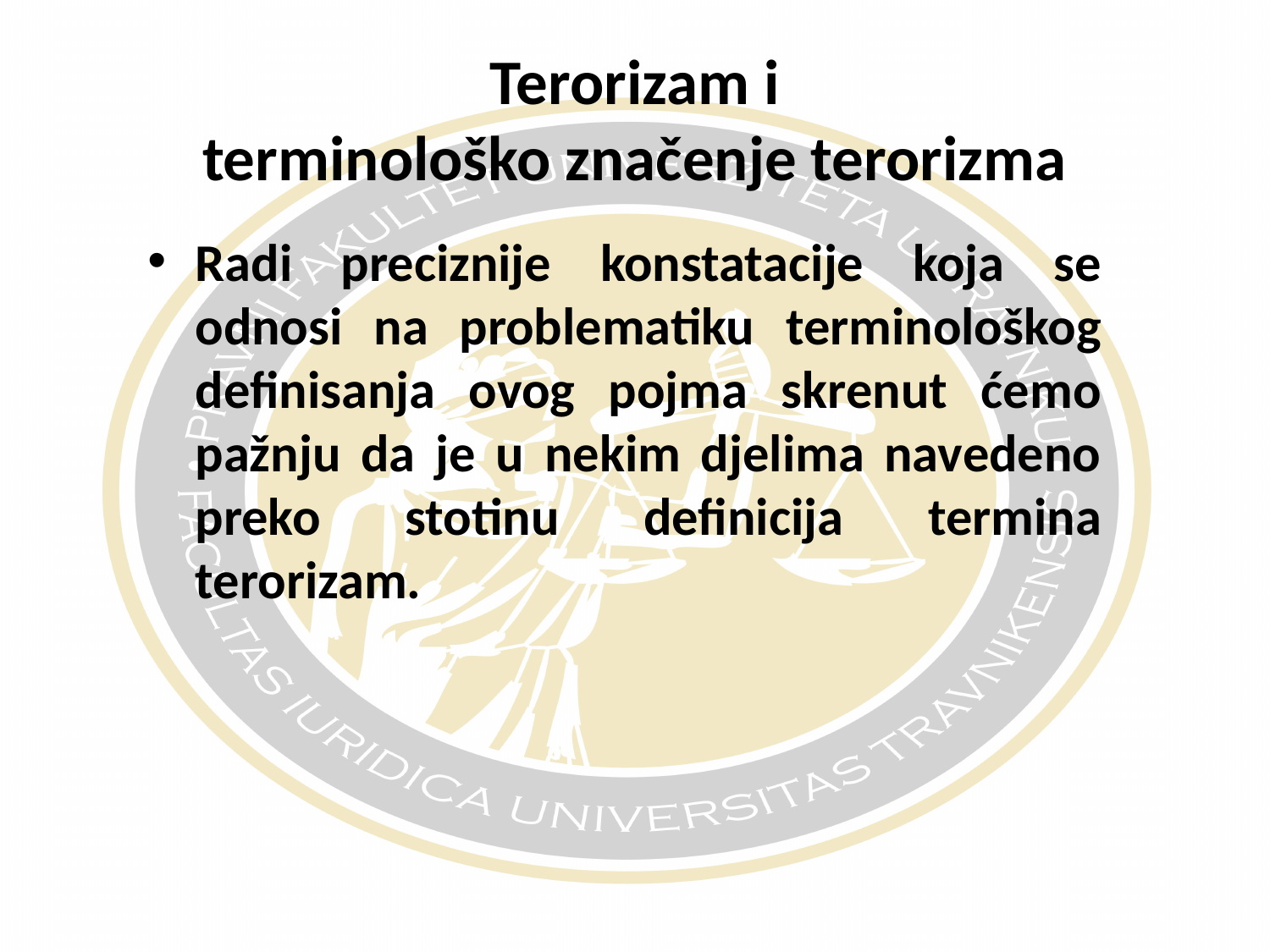

# Terorizam i terminološko značenje terorizma
Radi preciznije konstatacije koja se odnosi na problematiku terminološkog definisanja ovog pojma skrenut ćemo pažnju da je u nekim djelima navedeno preko stotinu definicija termina terorizam.